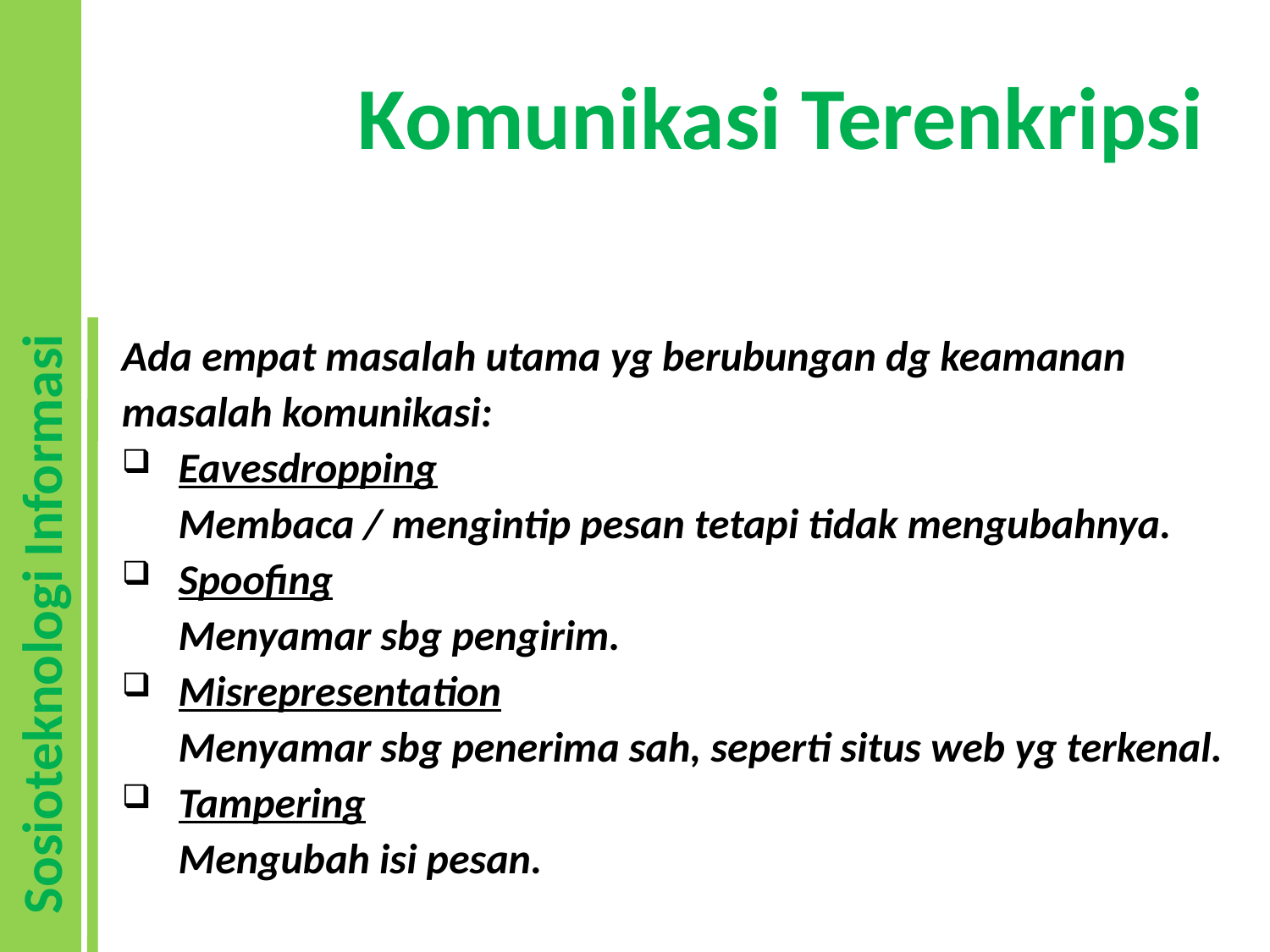

# Komunikasi Terenkripsi
Ada empat masalah utama yg berubungan dg keamanan masalah komunikasi:
Eavesdropping
Membaca / mengintip pesan tetapi tidak mengubahnya.
Spoofing
Menyamar sbg pengirim.
Misrepresentation
Menyamar sbg penerima sah, seperti situs web yg terkenal.
Tampering
Mengubah isi pesan.